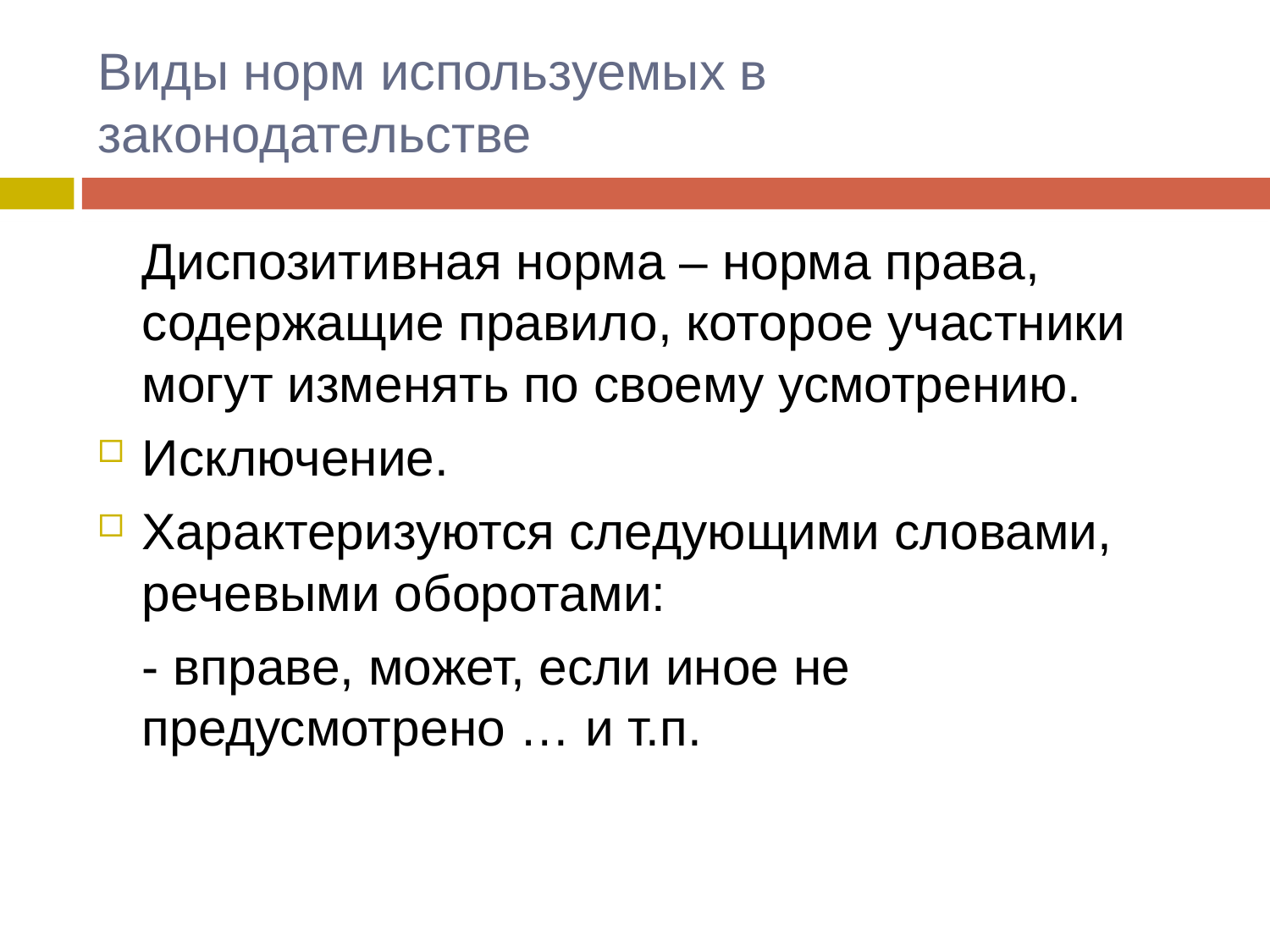

# Виды норм используемых в законодательстве
	Диспозитивная норма – норма права, содержащие правило, которое участники могут изменять по своему усмотрению.
Исключение.
Характеризуются следующими словами, речевыми оборотами:
	- вправе, может, если иное не предусмотрено … и т.п.